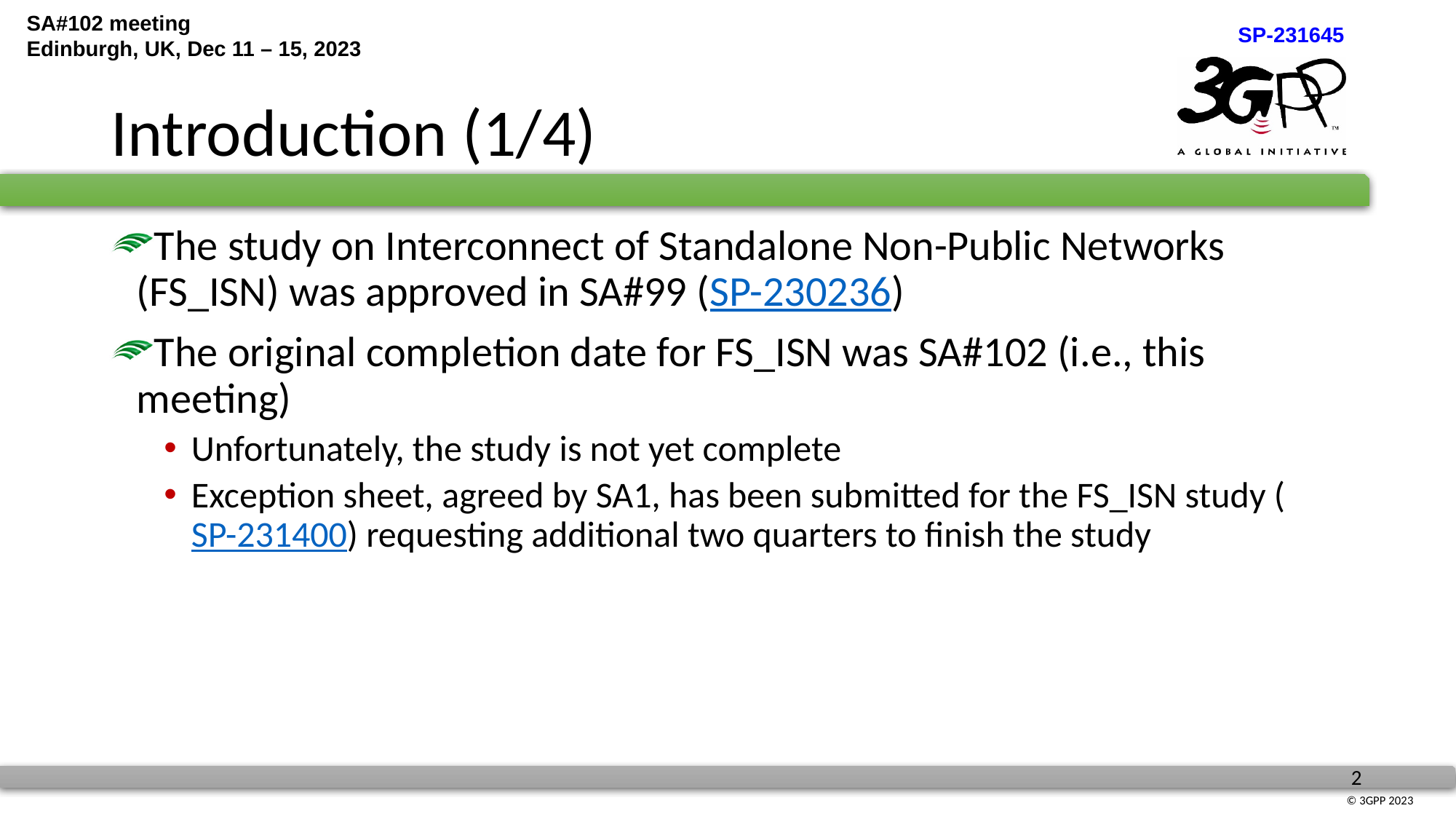

# Introduction (1/4)
The study on Interconnect of Standalone Non-Public Networks (FS_ISN) was approved in SA#99 (SP-230236)
The original completion date for FS_ISN was SA#102 (i.e., this meeting)
Unfortunately, the study is not yet complete
Exception sheet, agreed by SA1, has been submitted for the FS_ISN study (SP-231400) requesting additional two quarters to finish the study